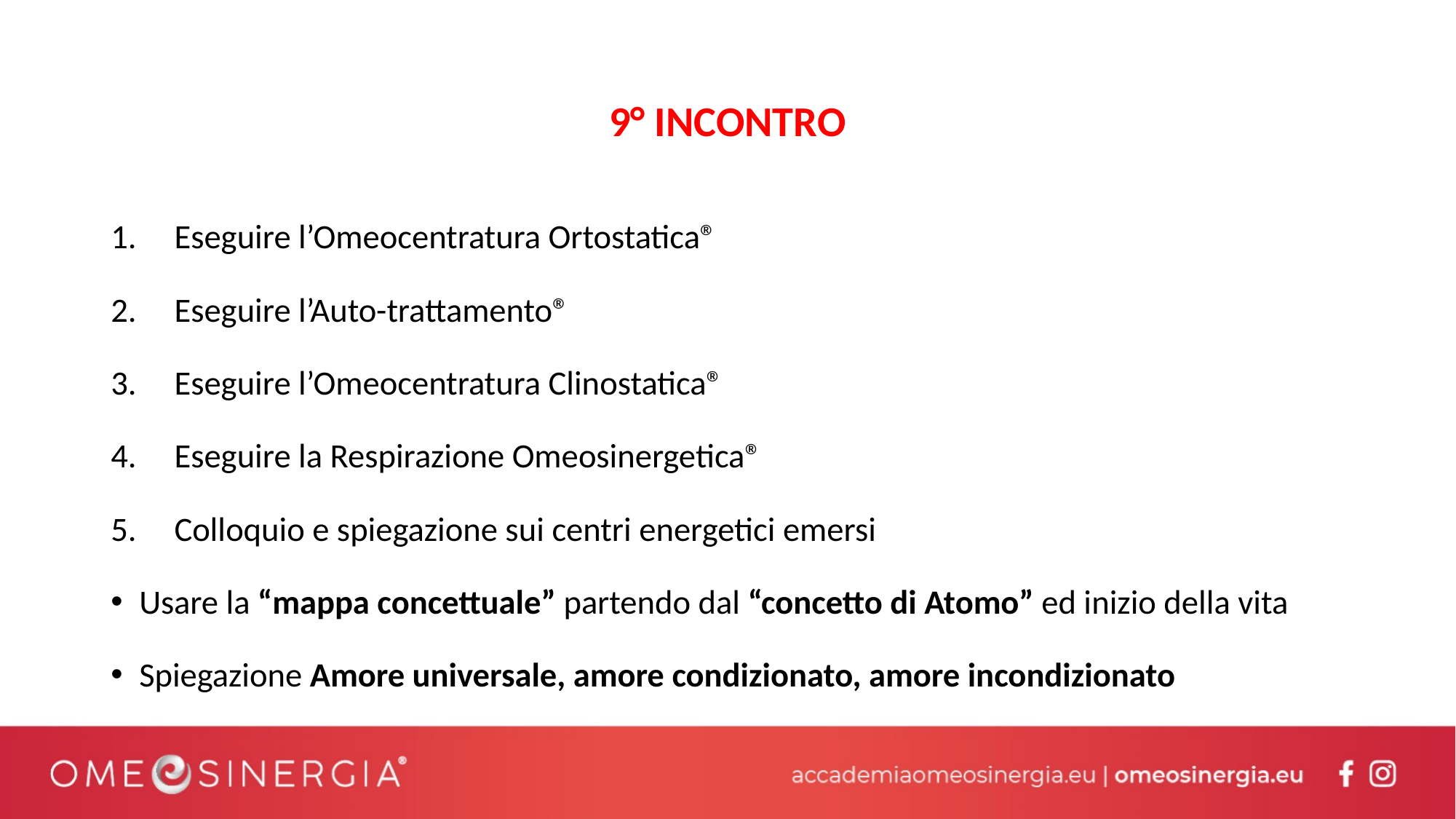

# 9° INCONTRO
Eseguire l’Omeocentratura Ortostatica®
Eseguire l’Auto-trattamento®
Eseguire l’Omeocentratura Clinostatica®
Eseguire la Respirazione Omeosinergetica®
Colloquio e spiegazione sui centri energetici emersi
Usare la “mappa concettuale” partendo dal “concetto di Atomo” ed inizio della vita
Spiegazione Amore universale, amore condizionato, amore incondizionato